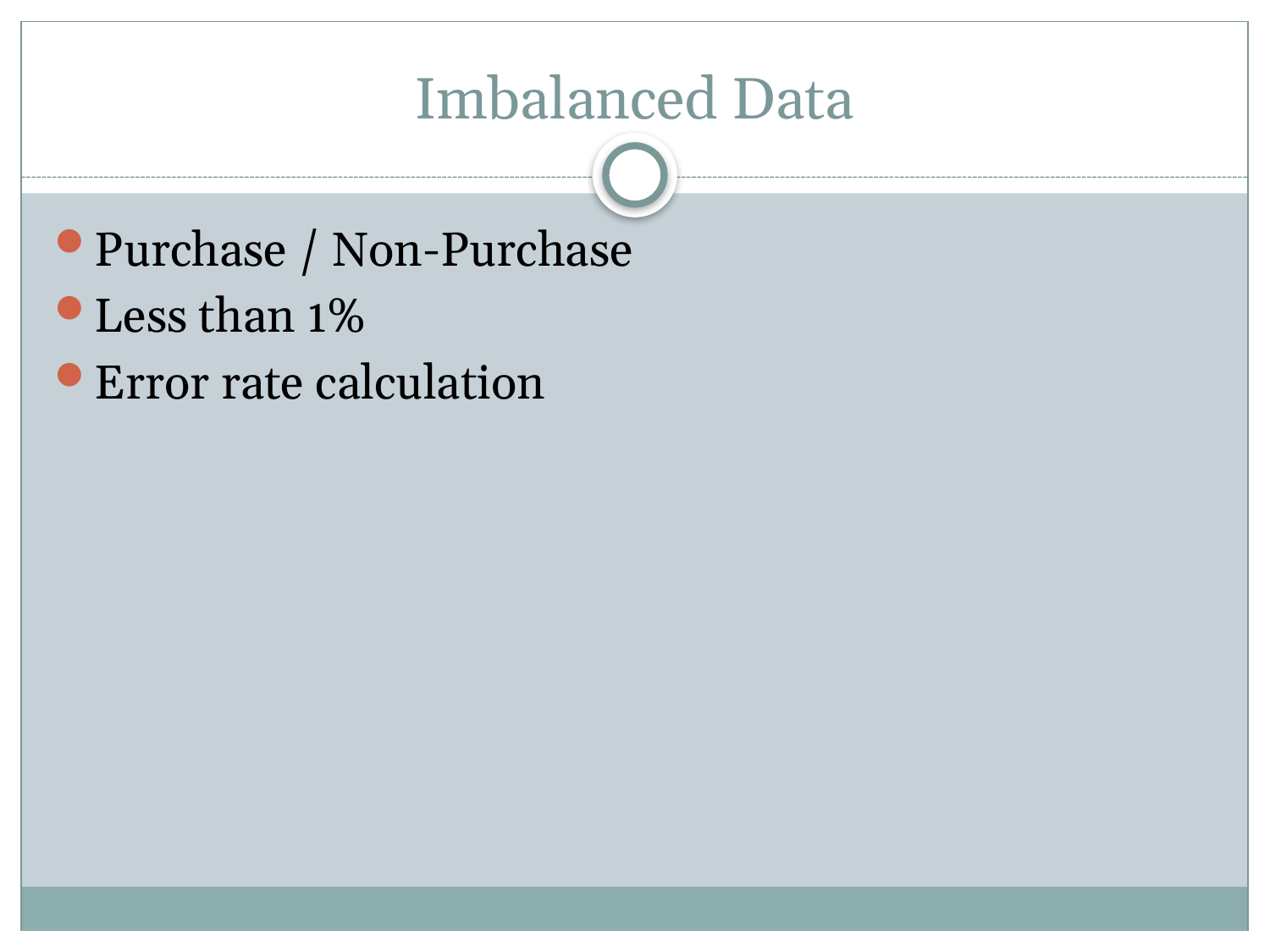

# Imbalanced Data
Purchase / Non-Purchase
Less than 1%
Error rate calculation